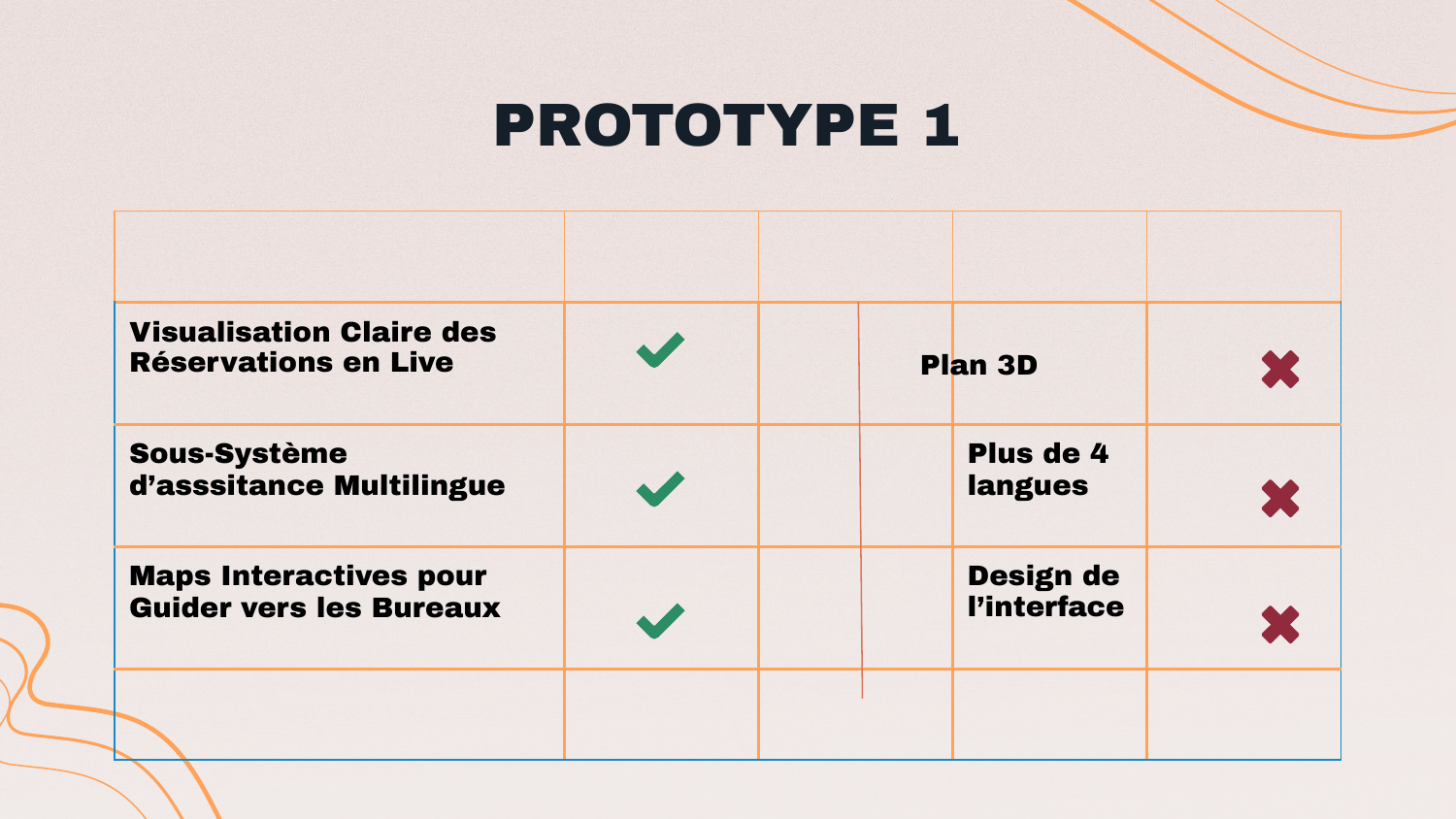

# PROTOTYPE 1
|  |  |  |  |  |
| --- | --- | --- | --- | --- |
| Visualisation Claire des Réservations en Live |  |  |  |  |
| Sous-Système d’asssitance Multilingue |  |  | Plus de 4 langues |  |
| Maps Interactives pour Guider vers les Bureaux |  |  | Design de l’interface |  |
|  |  |  |  |  |

Plan 3D